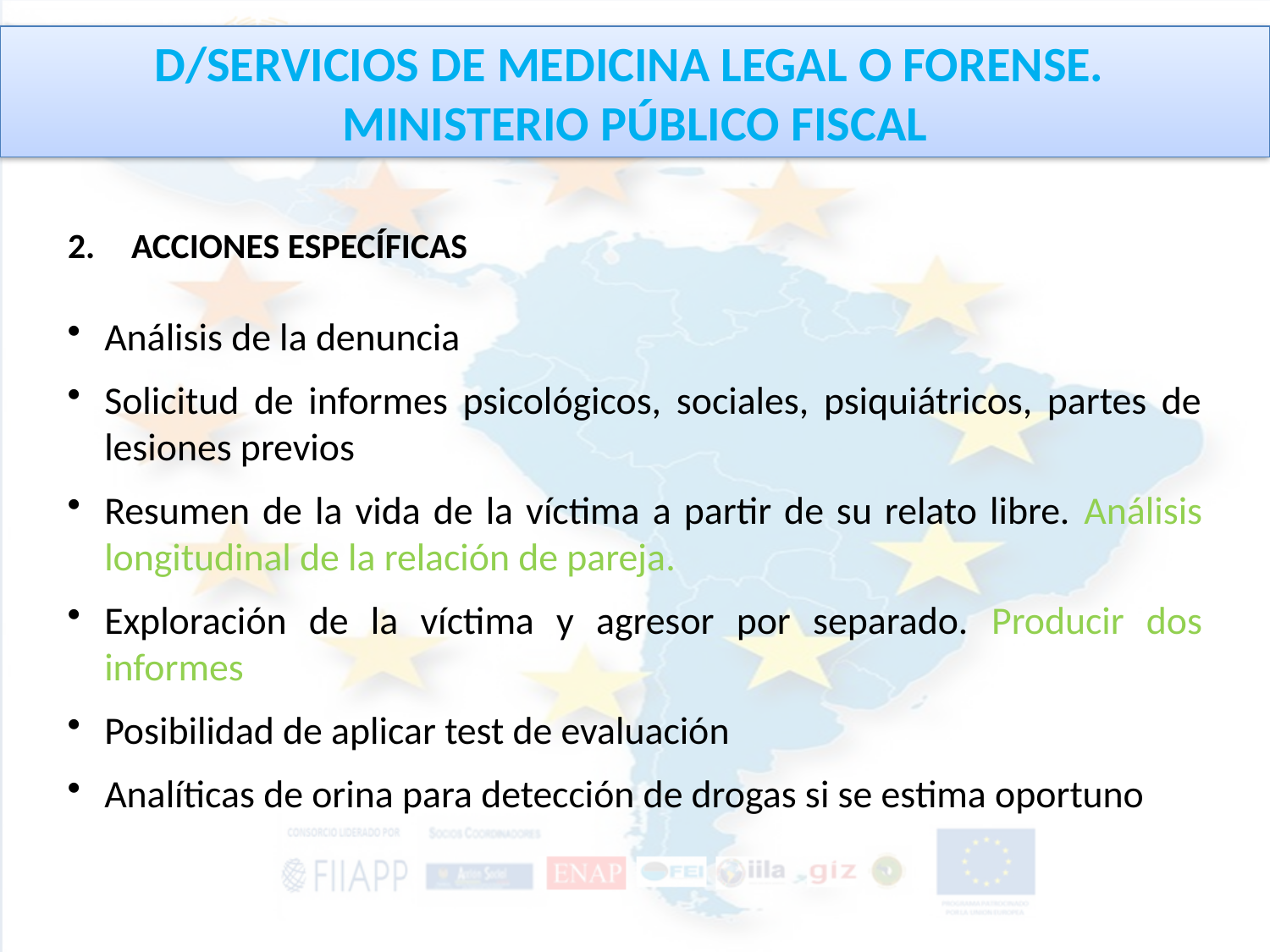

D/SERVICIOS DE MEDICINA LEGAL O FORENSE.
MINISTERIO PÚBLICO FISCAL
ACCIONES ESPECÍFICAS

Análisis de la denuncia

Solicitud de informes psicológicos, sociales, psiquiátricos, partes de lesiones previos

Resumen de la vida de la víctima a partir de su relato libre. Análisis longitudinal de la relación de pareja.

Exploración de la víctima y agresor por separado. Producir dos informes

Posibilidad de aplicar test de evaluación

Analíticas de orina para detección de drogas si se estima oportuno